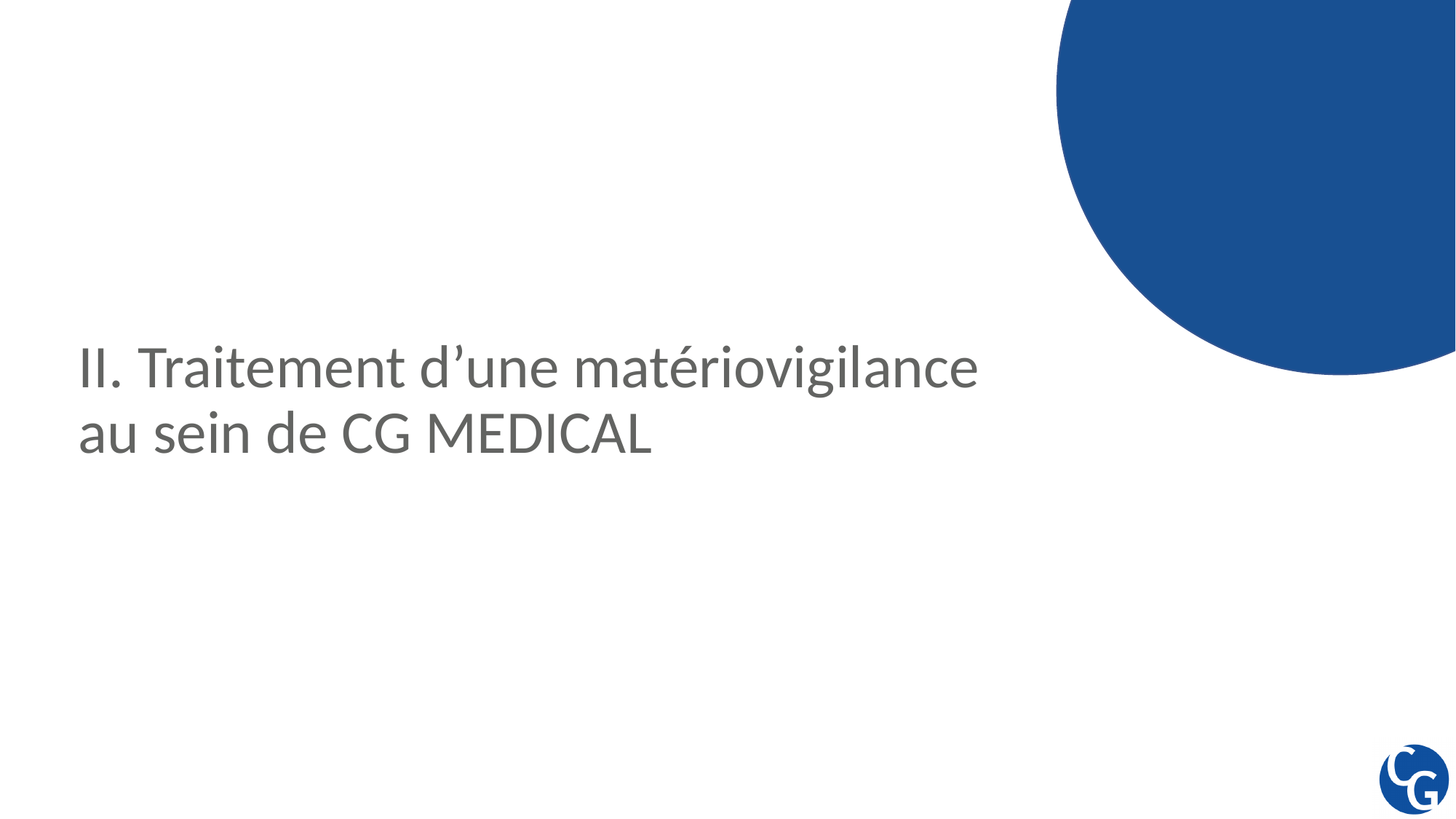

# II. Traitement d’une matériovigilance au sein de CG MEDICAL
12